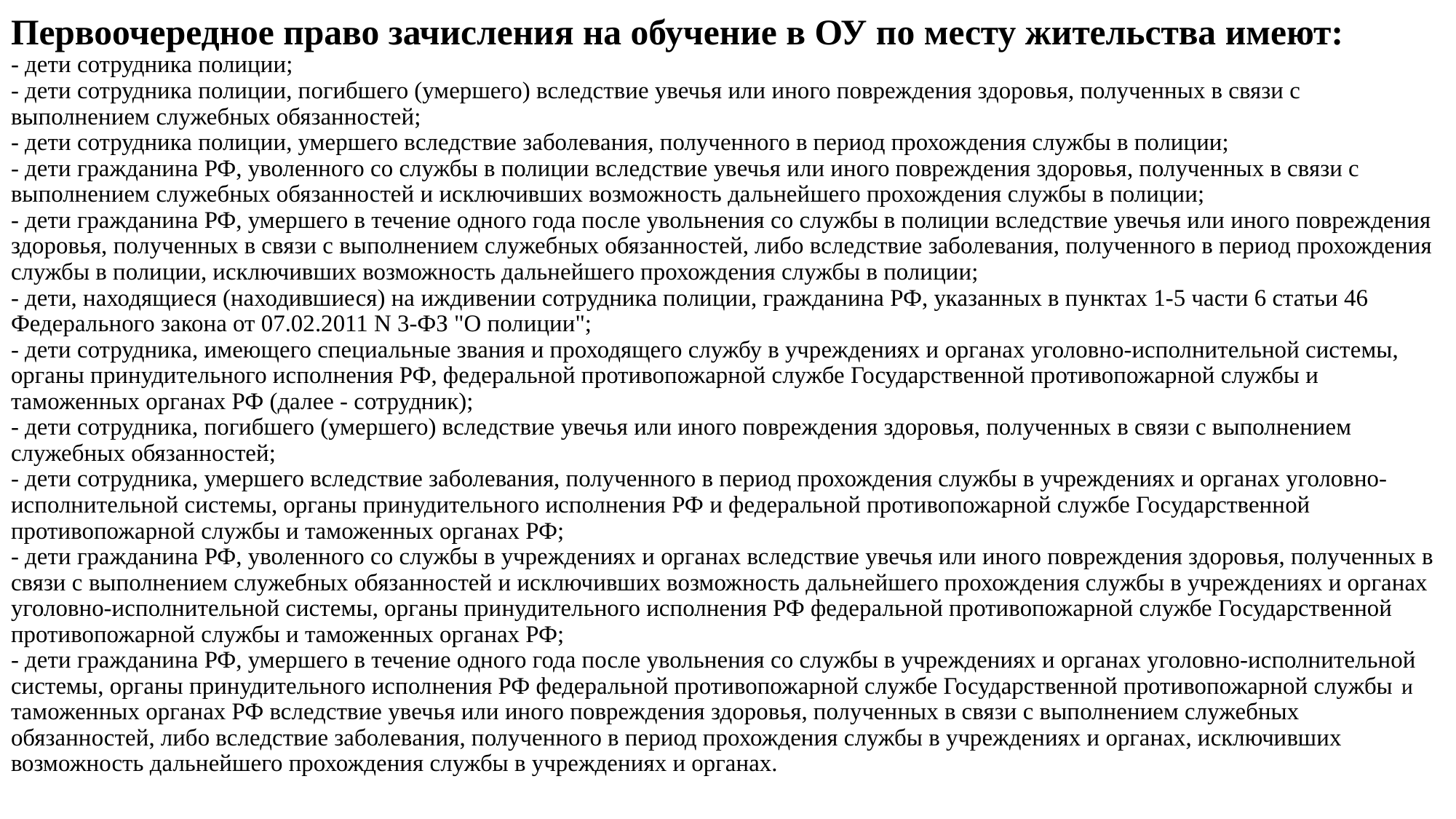

# Первоочередное право зачисления на обучение в ОУ по месту жительства имеют: - дети сотрудника полиции; - дети сотрудника полиции, погибшего (умершего) вследствие увечья или иного повреждения здоровья, полученных в связи с выполнением служебных обязанностей; - дети сотрудника полиции, умершего вследствие заболевания, полученного в период прохождения службы в полиции; - дети гражданина РФ, уволенного со службы в полиции вследствие увечья или иного повреждения здоровья, полученных в связи с выполнением служебных обязанностей и исключивших возможность дальнейшего прохождения службы в полиции; - дети гражданина РФ, умершего в течение одного года после увольнения со службы в полиции вследствие увечья или иного повреждения здоровья, полученных в связи с выполнением служебных обязанностей, либо вследствие заболевания, полученного в период прохождения службы в полиции, исключивших возможность дальнейшего прохождения службы в полиции; - дети, находящиеся (находившиеся) на иждивении сотрудника полиции, гражданина РФ, указанных в пунктах 1-5 части 6 статьи 46 Федерального закона от 07.02.2011 N 3-ФЗ "О полиции"; - дети сотрудника, имеющего специальные звания и проходящего службу в учреждениях и органах уголовно-исполнительной системы, органы принудительного исполнения РФ, федеральной противопожарной службе Государственной противопожарной службы и таможенных органах РФ (далее - сотрудник); - дети сотрудника, погибшего (умершего) вследствие увечья или иного повреждения здоровья, полученных в связи с выполнением служебных обязанностей; - дети сотрудника, умершего вследствие заболевания, полученного в период прохождения службы в учреждениях и органах уголовно-исполнительной системы, органы принудительного исполнения РФ и федеральной противопожарной службе Государственной противопожарной службы и таможенных органах РФ; - дети гражданина РФ, уволенного со службы в учреждениях и органах вследствие увечья или иного повреждения здоровья, полученных в связи с выполнением служебных обязанностей и исключивших возможность дальнейшего прохождения службы в учреждениях и органах уголовно-исполнительной системы, органы принудительного исполнения РФ федеральной противопожарной службе Государственной противопожарной службы и таможенных органах РФ; - дети гражданина РФ, умершего в течение одного года после увольнения со службы в учреждениях и органах уголовно-исполнительной системы, органы принудительного исполнения РФ федеральной противопожарной службе Государственной противопожарной службы и таможенных органах РФ вследствие увечья или иного повреждения здоровья, полученных в связи с выполнением служебных обязанностей, либо вследствие заболевания, полученного в период прохождения службы в учреждениях и органах, исключивших возможность дальнейшего прохождения службы в учреждениях и органах.